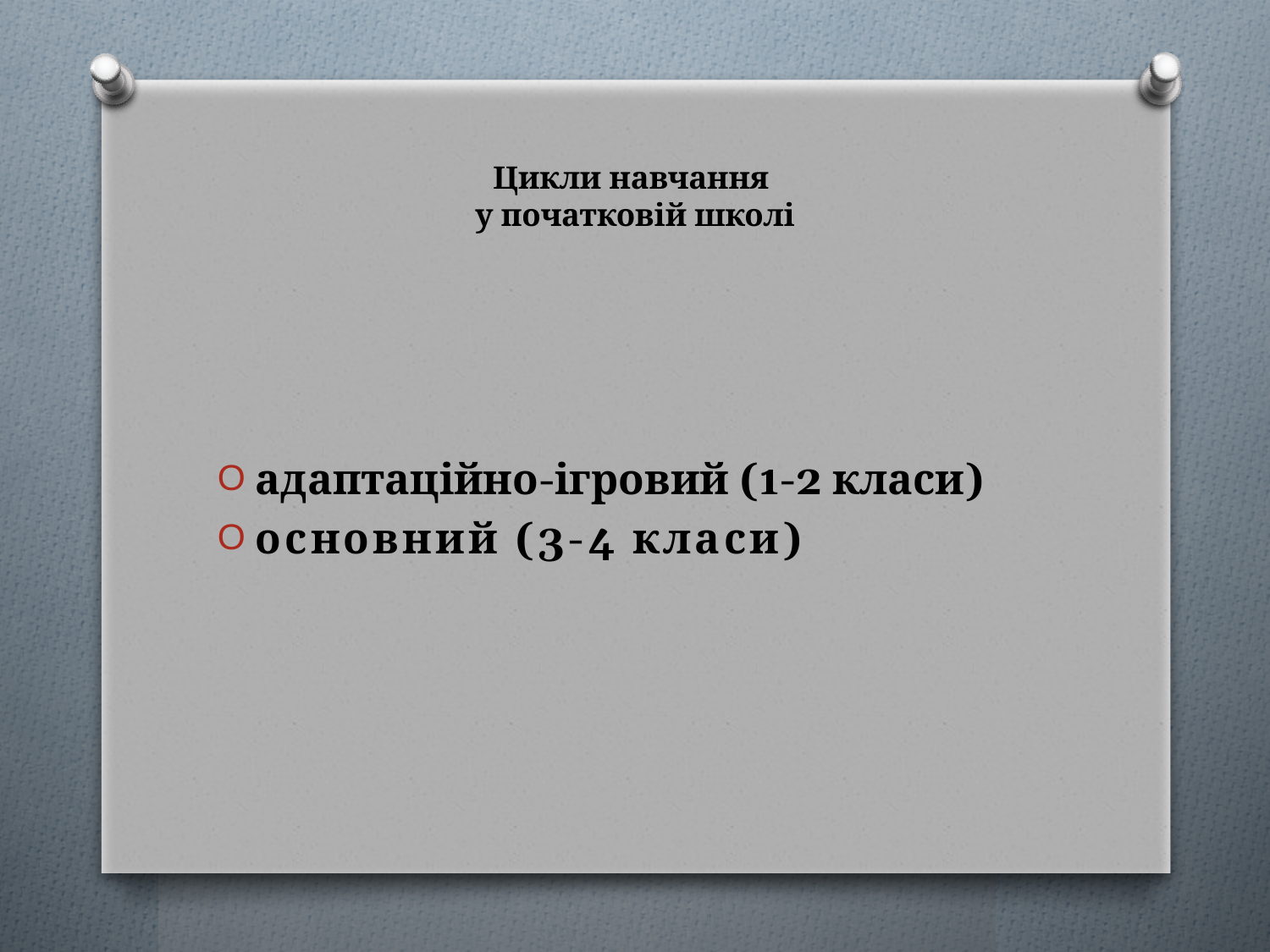

# Цикли навчання у початковій школі
адаптаційно-ігровий (1-2 класи)
основний (3-4 класи)